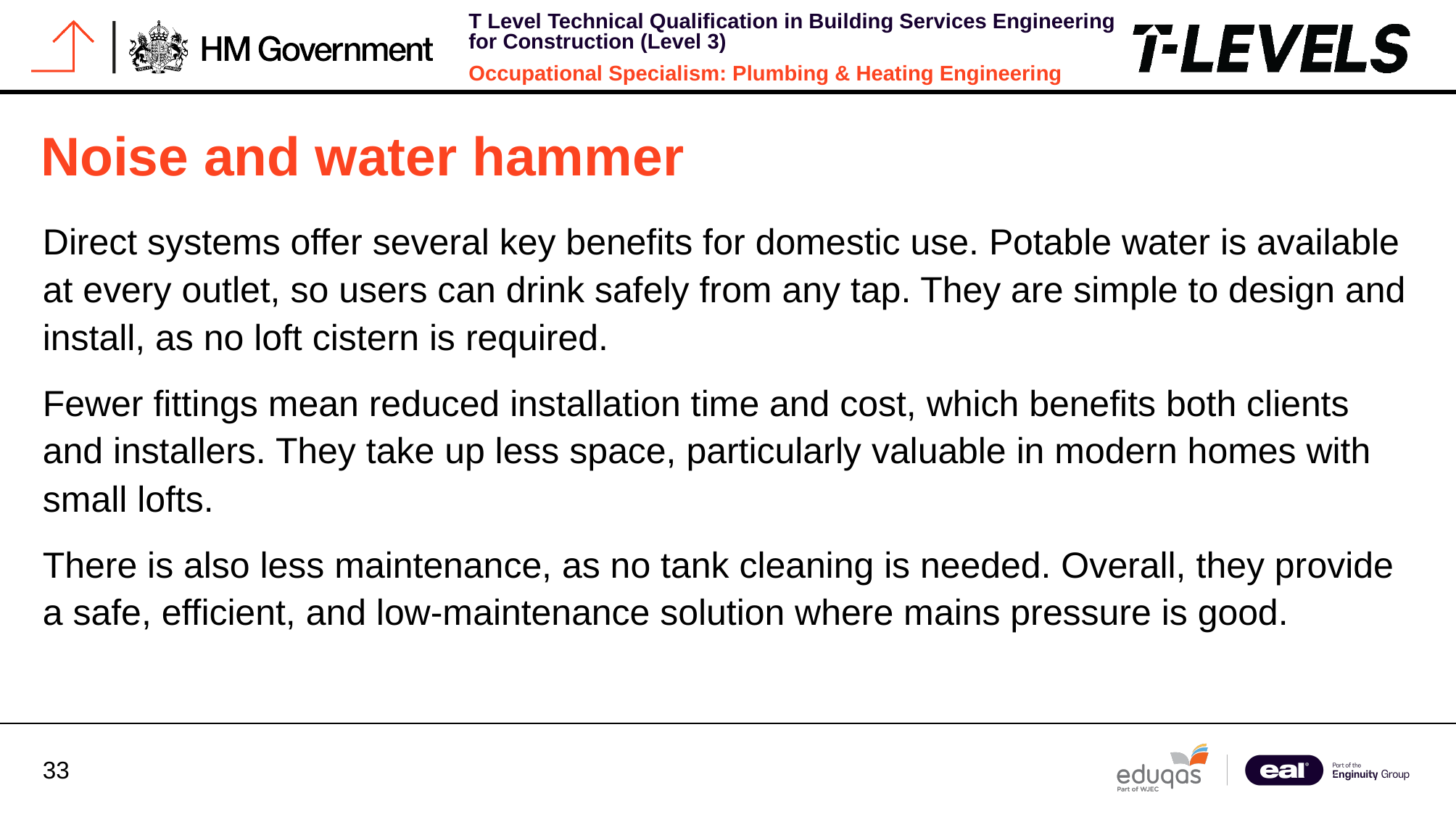

# Noise and water hammer
Direct systems offer several key benefits for domestic use. Potable water is available at every outlet, so users can drink safely from any tap. They are simple to design and install, as no loft cistern is required.
Fewer fittings mean reduced installation time and cost, which benefits both clients and installers. They take up less space, particularly valuable in modern homes with small lofts.
There is also less maintenance, as no tank cleaning is needed. Overall, they provide a safe, efficient, and low-maintenance solution where mains pressure is good.